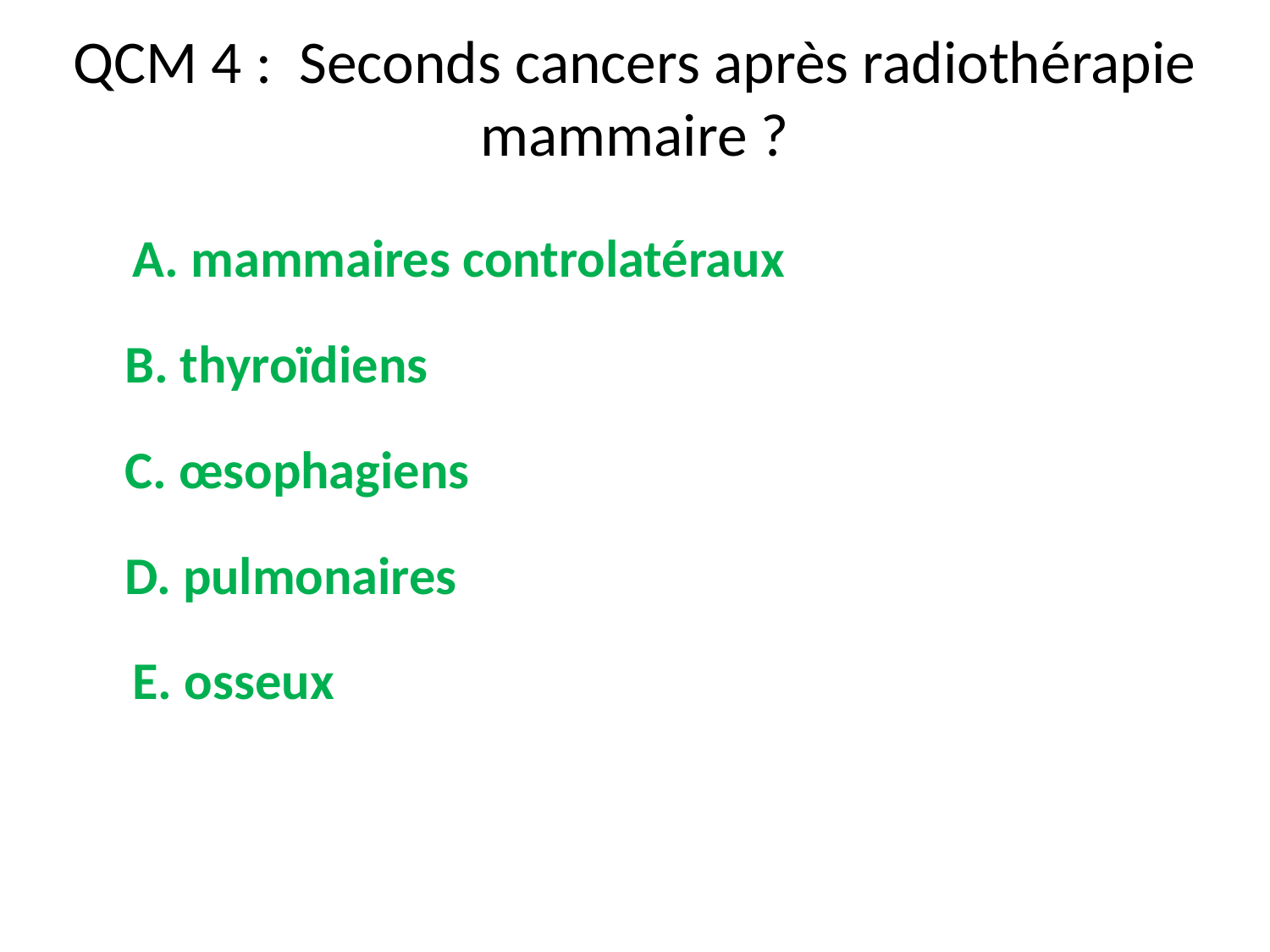

# QCM 4 :  Seconds cancers après radiothérapie mammaire ?
A. mammaires controlatéraux
B. thyroïdiens
C. œsophagiens
D. pulmonaires
E. osseux